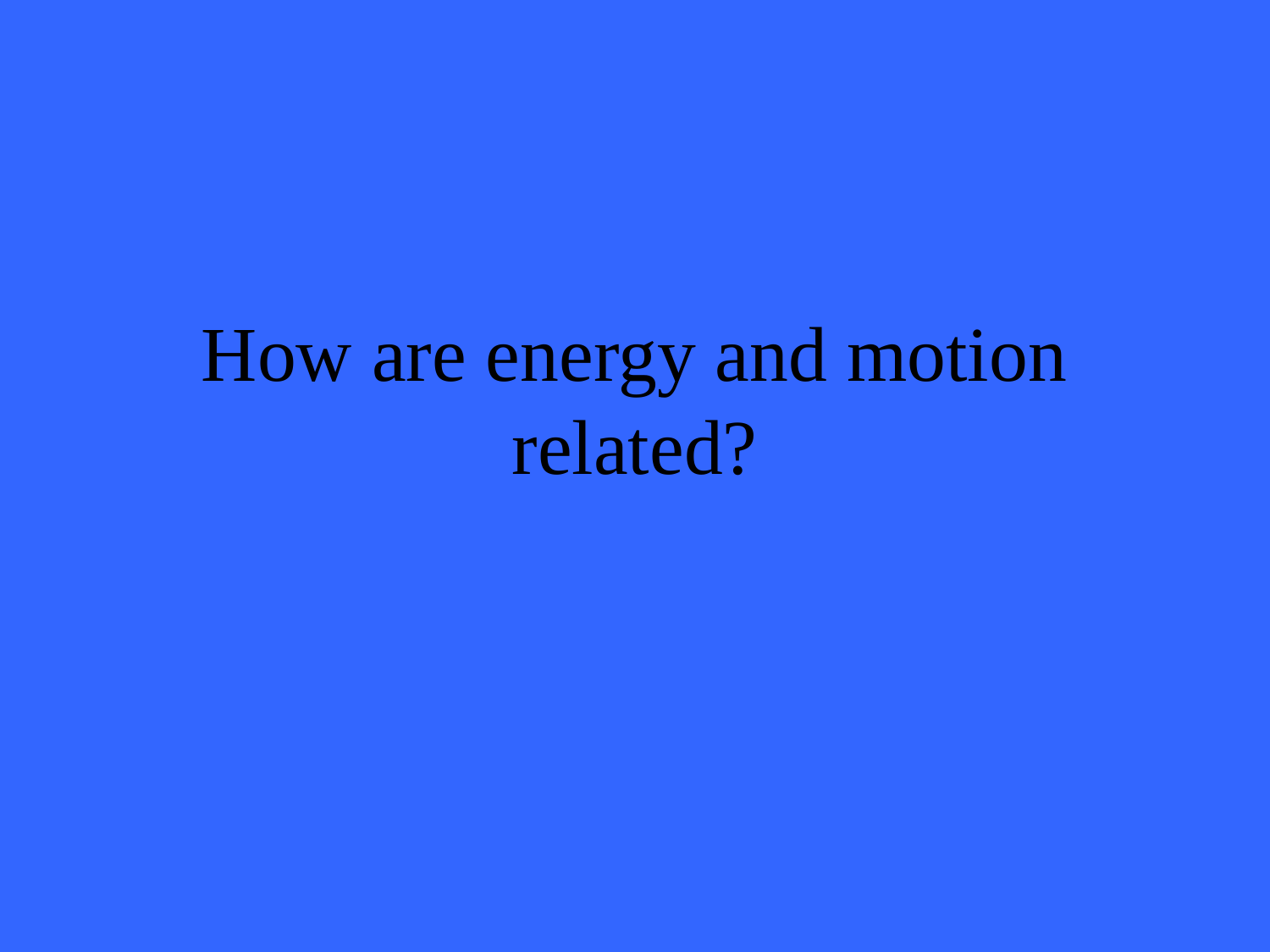

# How are energy and motion related?